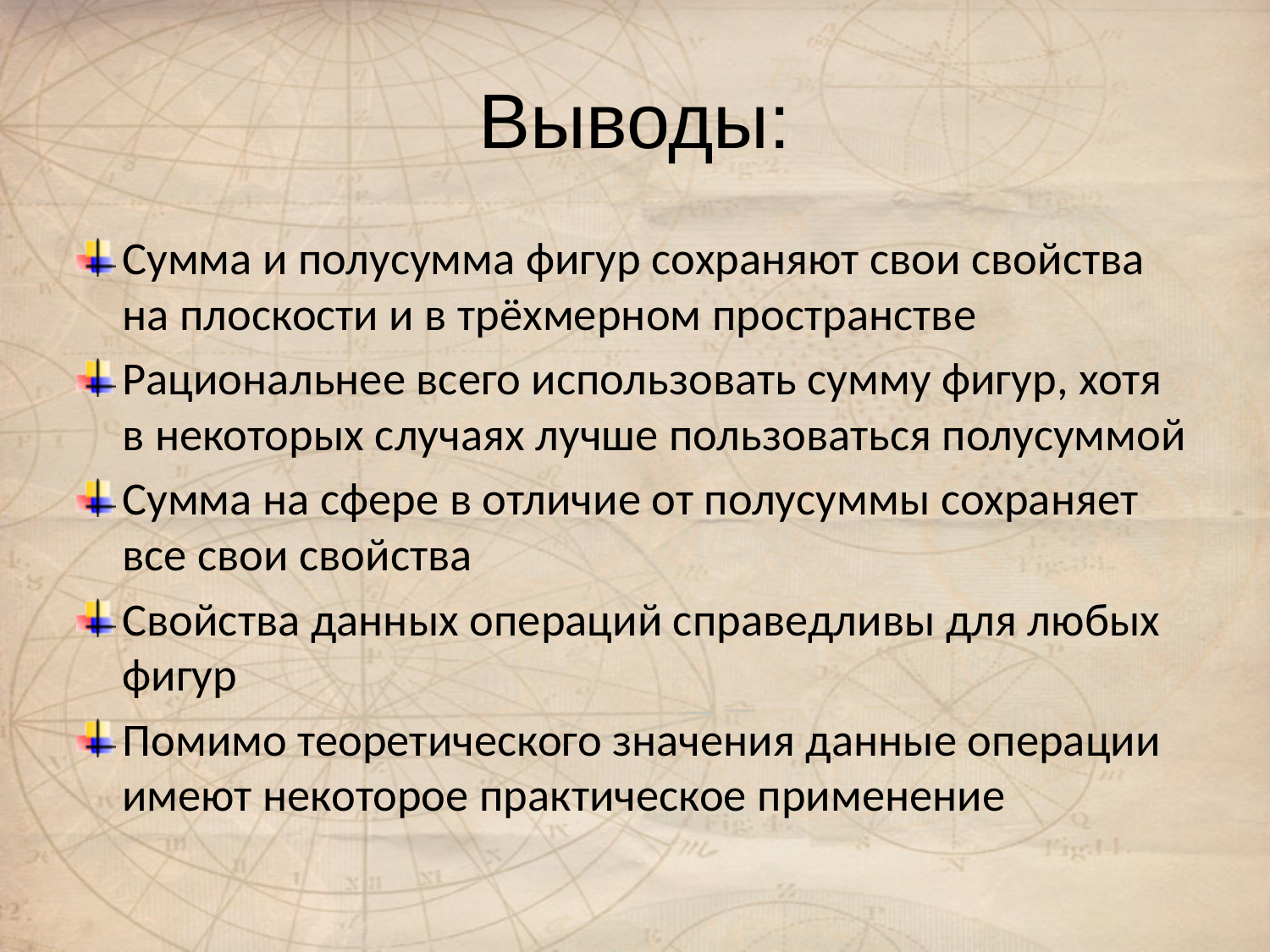

# Выводы:
Сумма и полусумма фигур сохраняют свои свойства на плоскости и в трёхмерном пространстве
Рациональнее всего использовать сумму фигур, хотя в некоторых случаях лучше пользоваться полусуммой
Сумма на сфере в отличие от полусуммы сохраняет все свои свойства
Свойства данных операций справедливы для любых фигур
Помимо теоретического значения данные операции имеют некоторое практическое применение